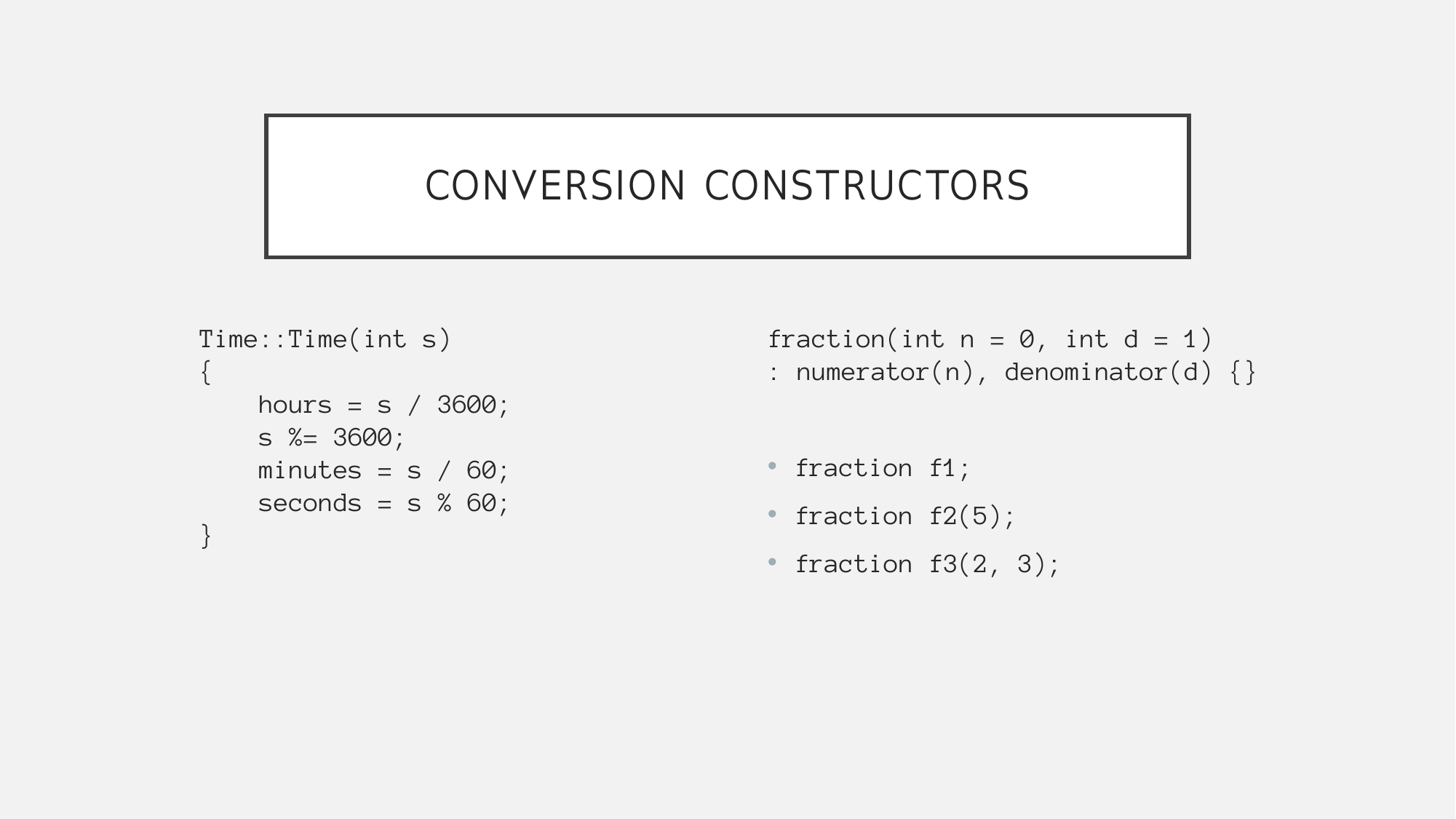

# Conversion Constructors
Time::Time(int s)
{
    hours = s / 3600;
    s %= 3600;
    minutes = s / 60;
    seconds = s % 60;
}
fraction(int n = 0, int d = 1)
: numerator(n), denominator(d) {}

fraction f1;
fraction f2(5);
fraction f3(2, 3);